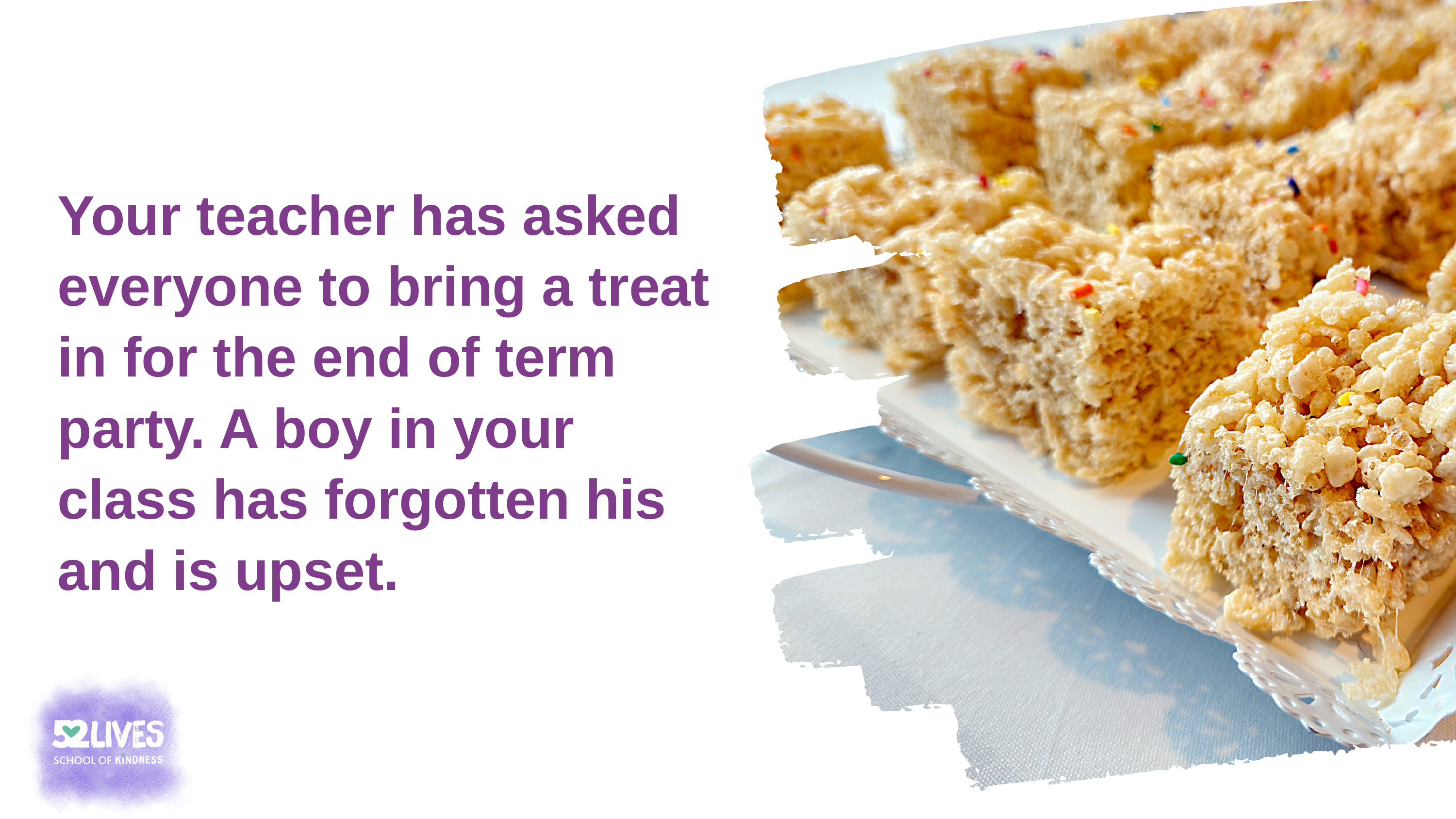

Your teacher has asked everyone to bring a treat in for the end of term party. A boy in your class has forgotten his and is upset.